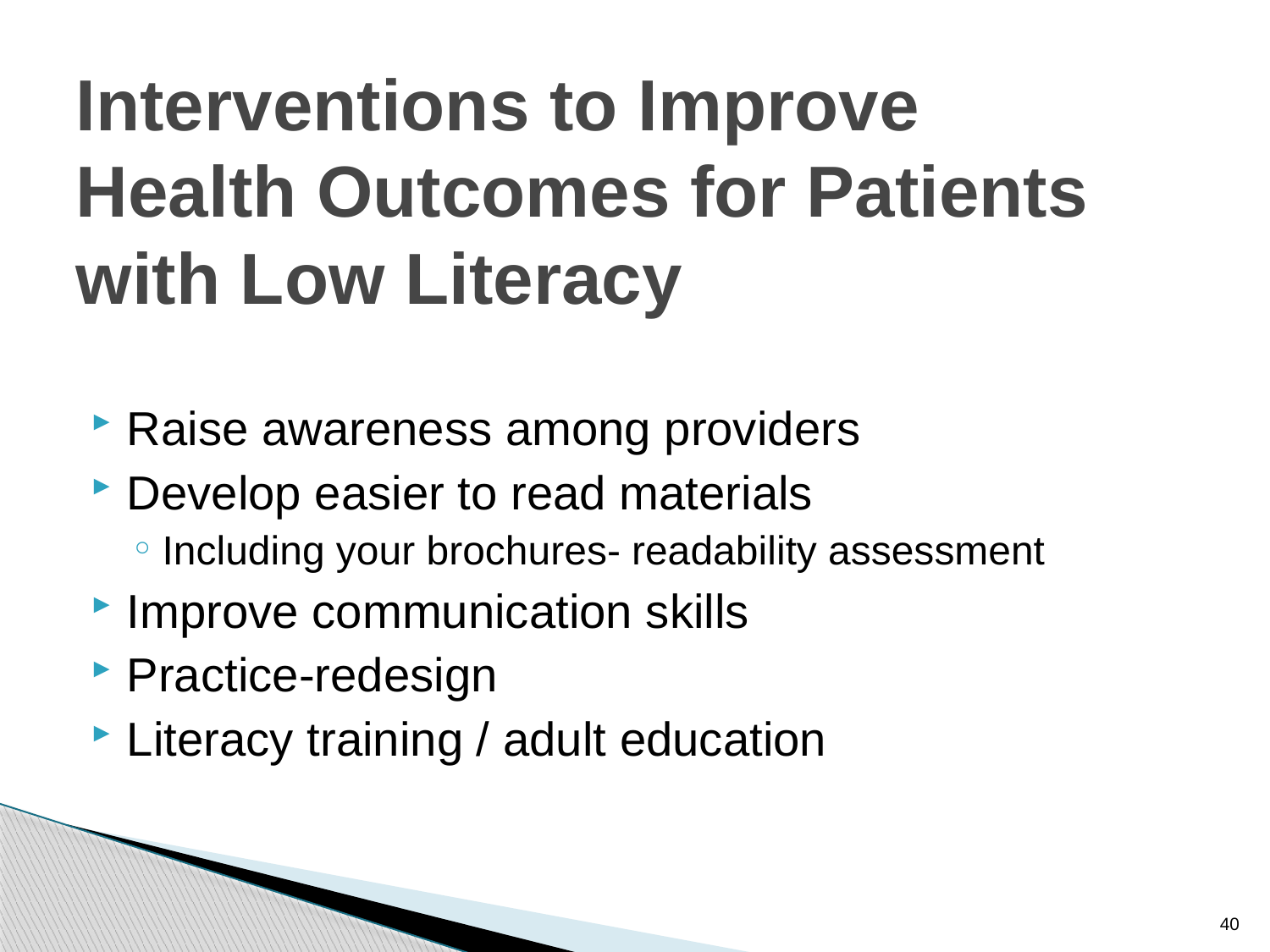

# Interventions to Improve Health Outcomes for Patients with Low Literacy
Raise awareness among providers
Develop easier to read materials
Including your brochures- readability assessment
Improve communication skills
Practice-redesign
Literacy training / adult education
40